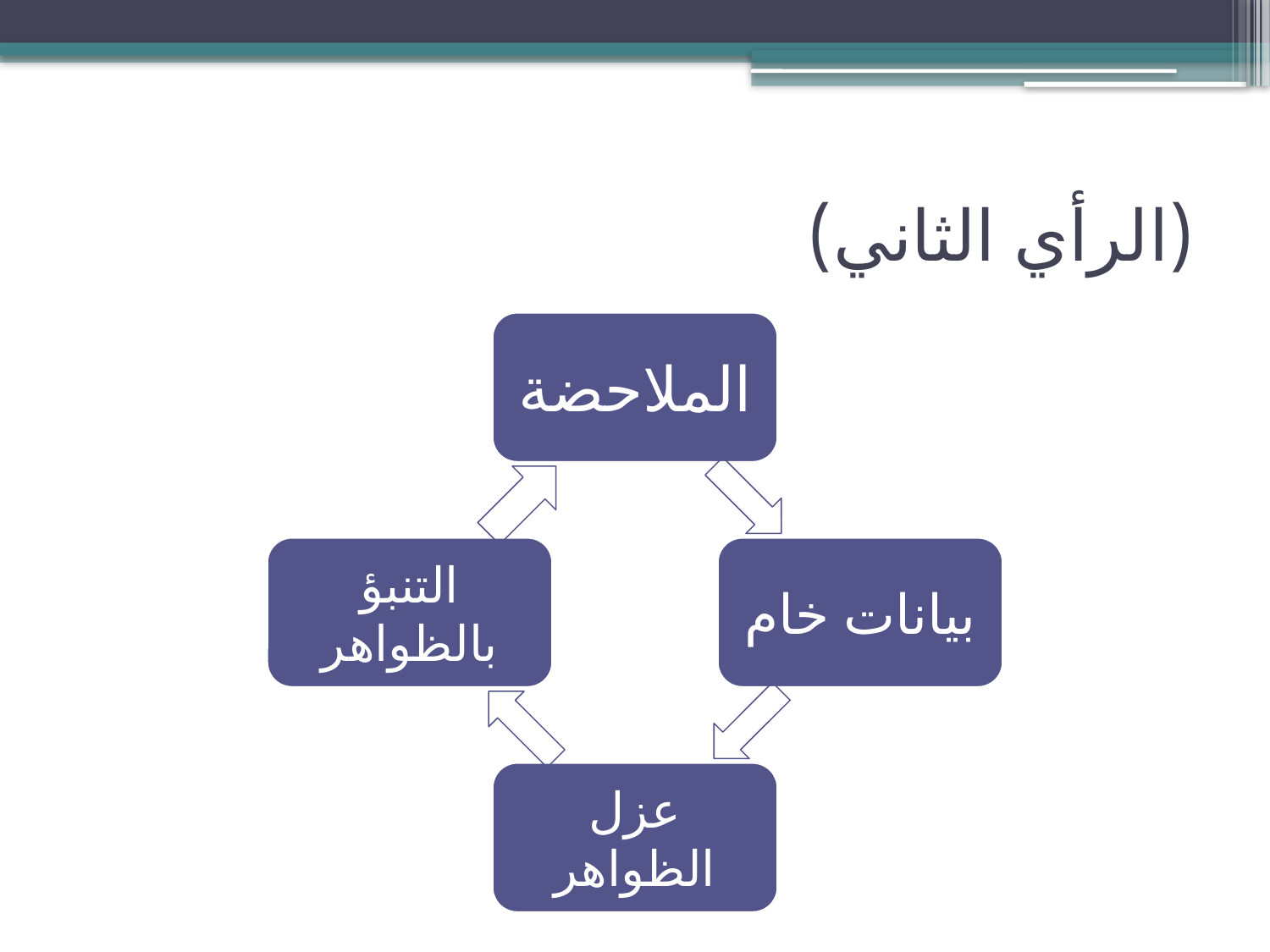

# (الرأي الثاني)
بيانات خام
عزل الظواهر
التنبؤ بالظواهر